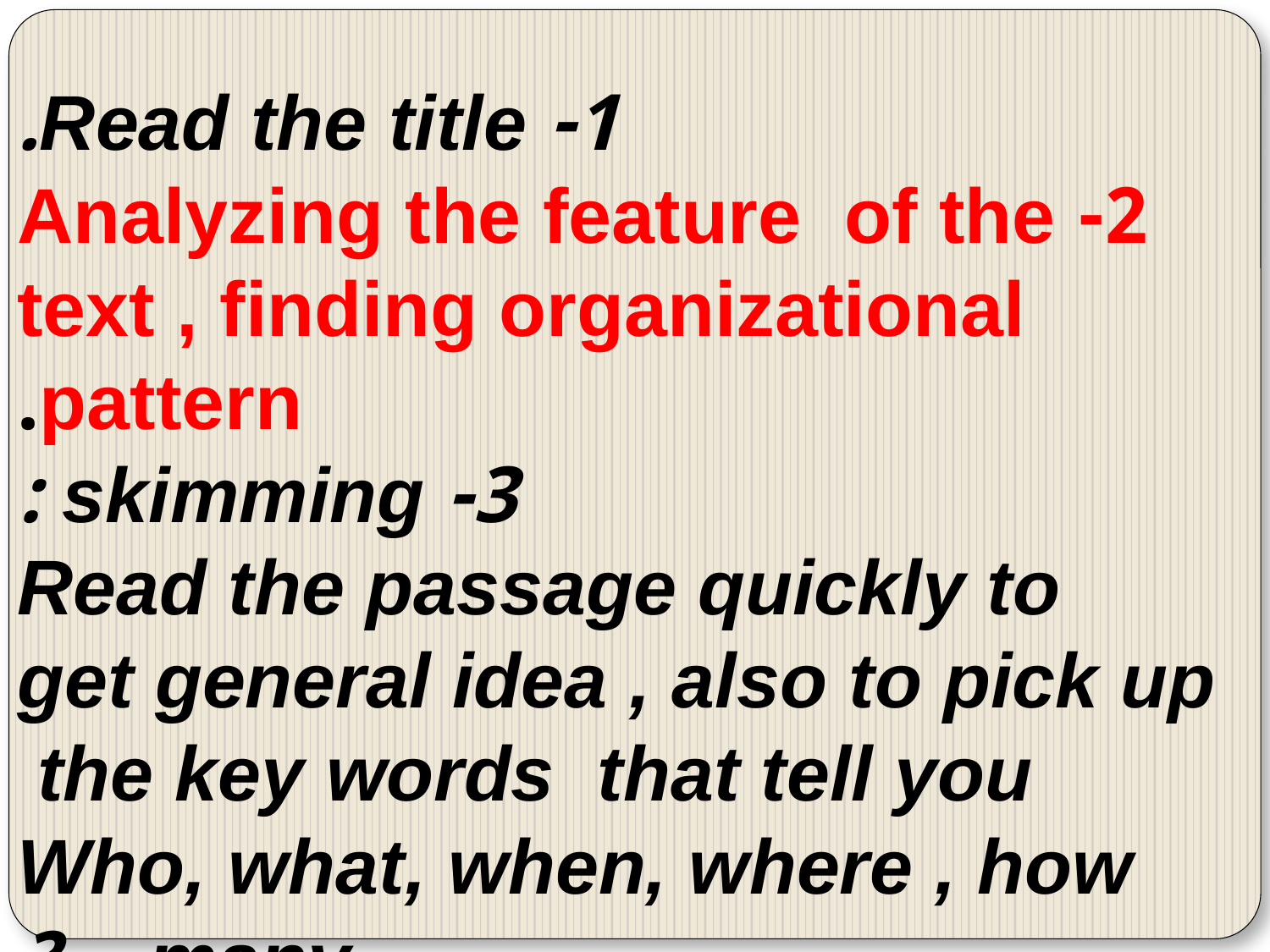

1- Read the title.
2- Analyzing the feature  of the text , finding organizational pattern.
3- skimming :
     Read the passage quickly to get general idea , also to pick up the key words  that tell you
Who, what, when, where , how many….?